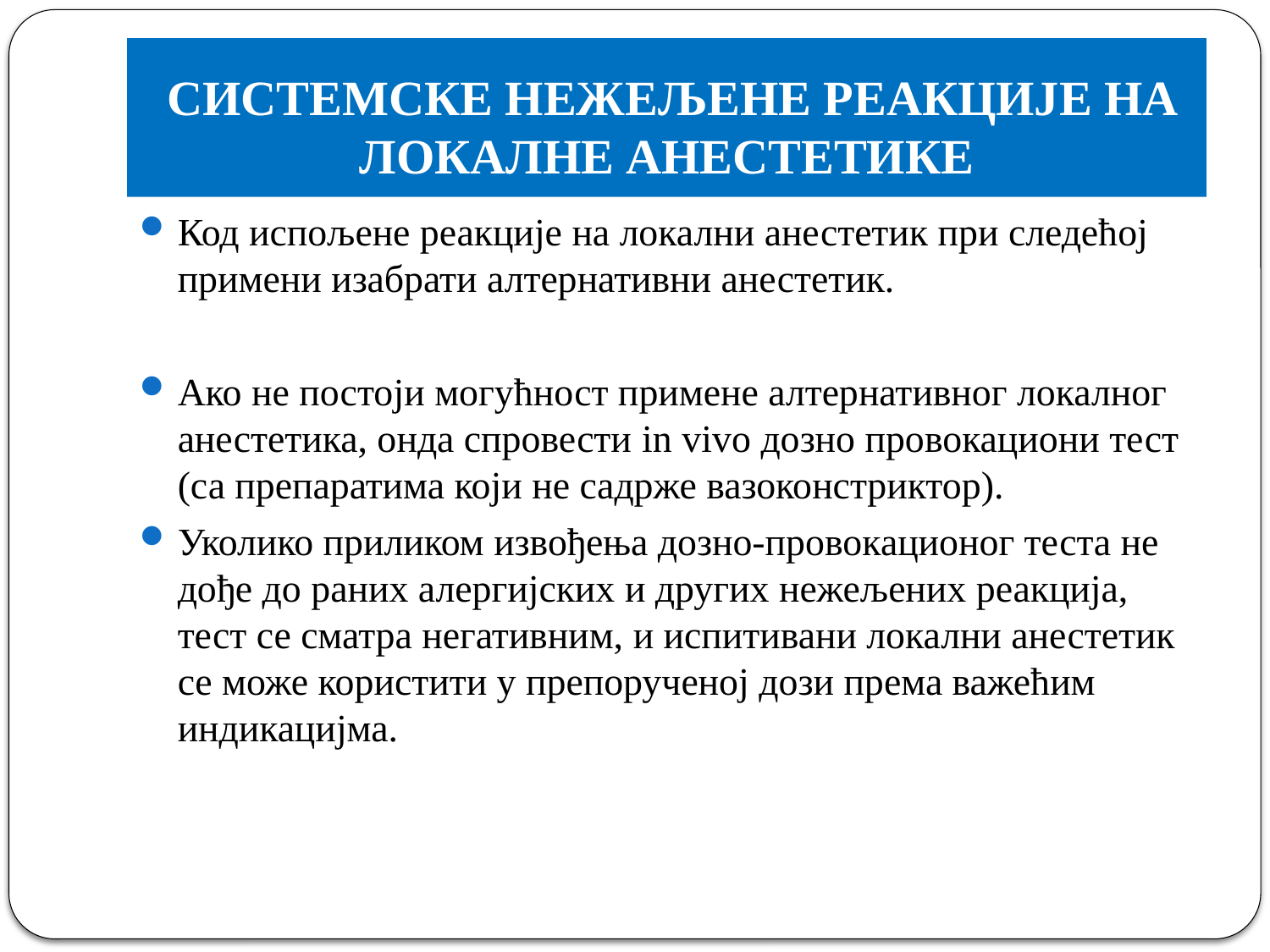

# СИСТЕМСКЕ НЕЖЕЉЕНЕ РЕАКЦИЈЕ НА ЛОКАЛНЕ АНЕСТЕТИКЕ
Код испољене реакције на локални анестетик при следећој примени изабрати алтернативни анестетик.

Ако не постоји могућност примене алтернативног локалног анестетика, онда спровести in vivo дозно провокациони тест (са препаратима који не садрже вазоконстриктор).
Уколико приликом извођења дозно-провокационог теста не дође до раних алергијских и других нежељених реакција, тест се сматра негативним, и испитивани локални анестетик се може користити у препорученој дози према важећим индикацијма.